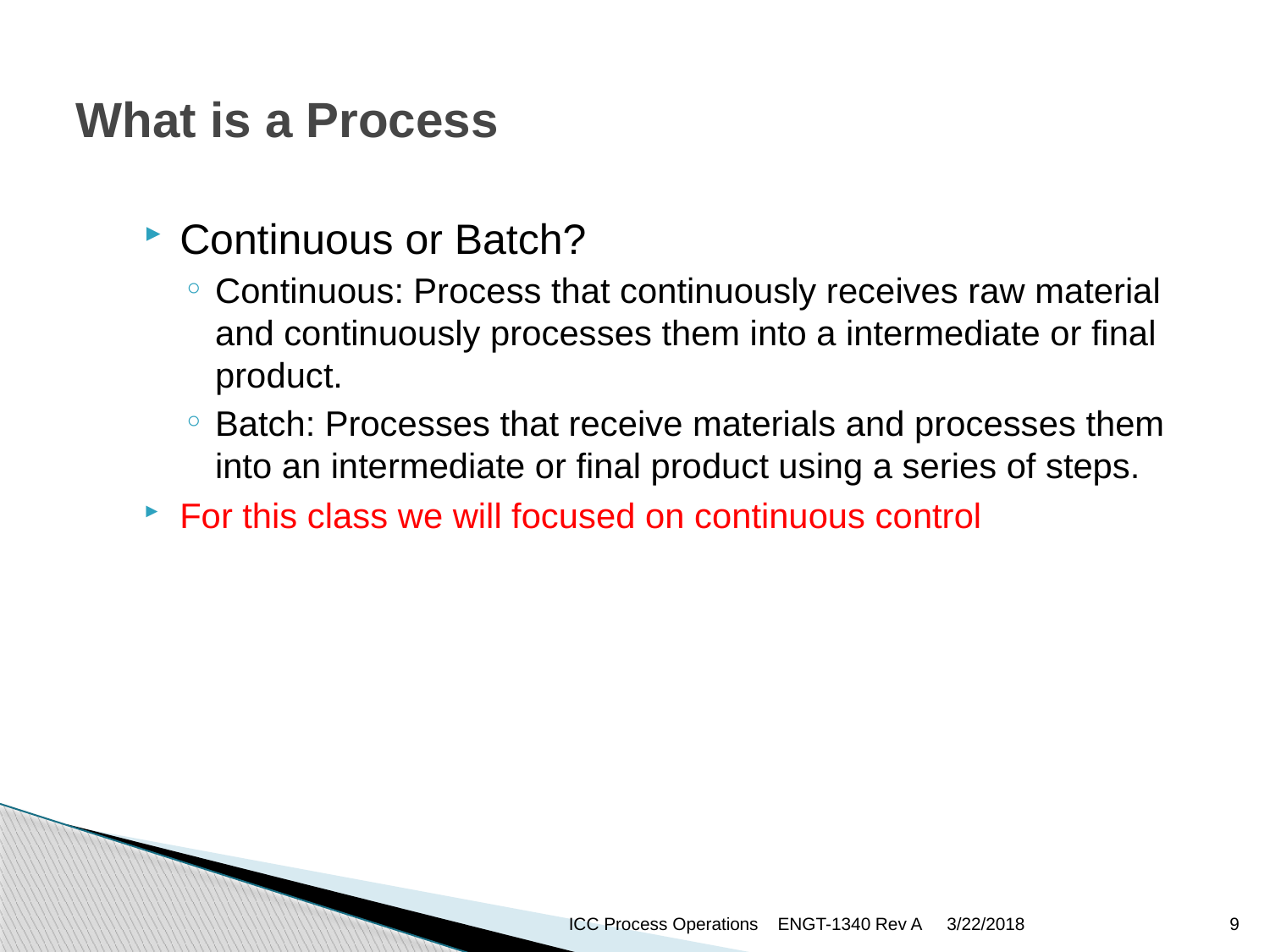

# What is a Process
Continuous or Batch?
Continuous: Process that continuously receives raw material and continuously processes them into a intermediate or final product.
Batch: Processes that receive materials and processes them into an intermediate or final product using a series of steps.
For this class we will focused on continuous control
ICC Process Operations    ENGT-1340 Rev A
3/22/2018
9